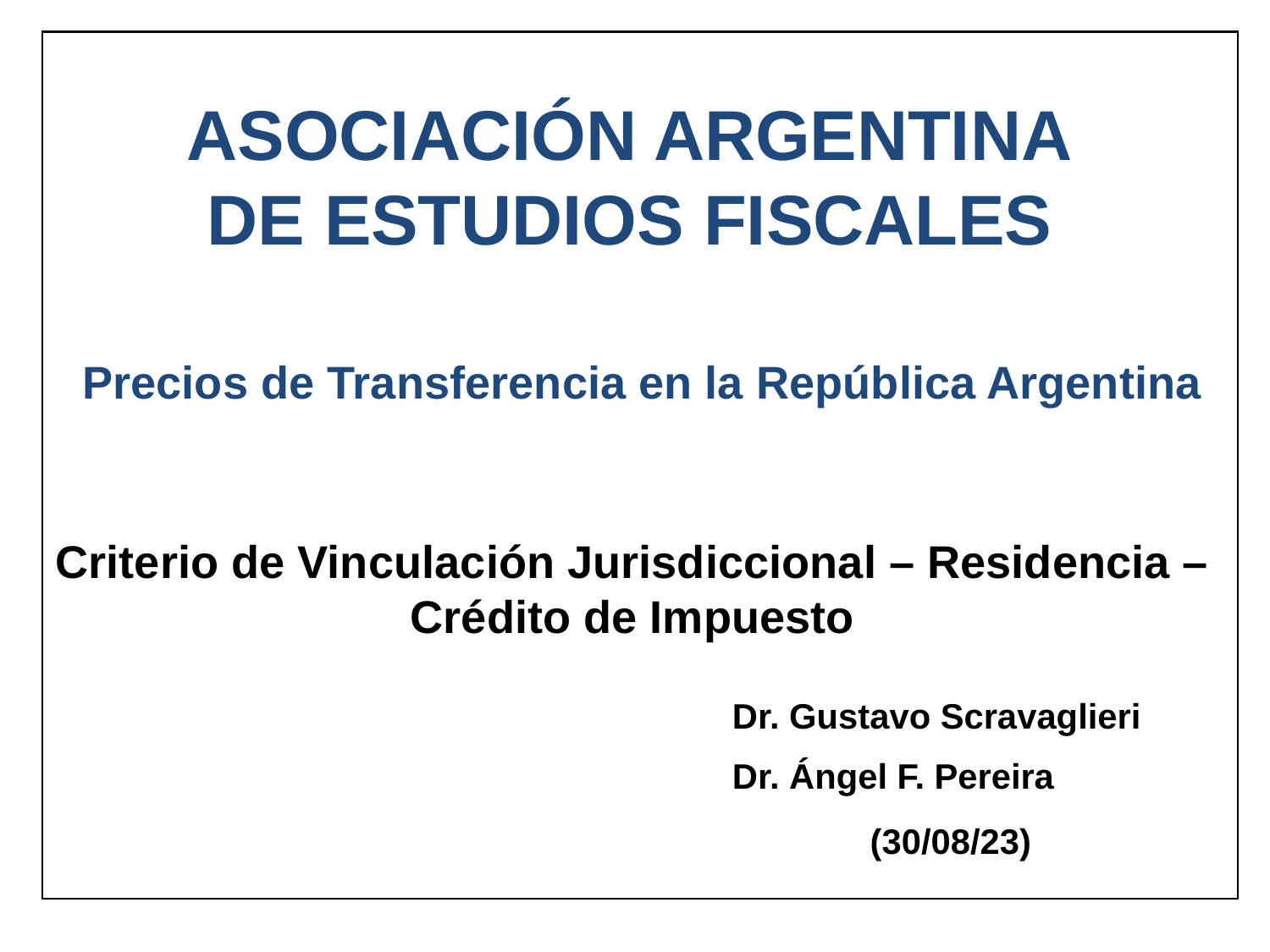

ASOCIACIÓN ARGENTINA
DE ESTUDIOS FISCALES
Precios de Transferencia en la República Argentina
Criterio de Vinculación Jurisdiccional – Residencia – Crédito de Impuesto
Dr. Gustavo Scravaglieri
Dr. Ángel F. Pereira

(30/08/23)